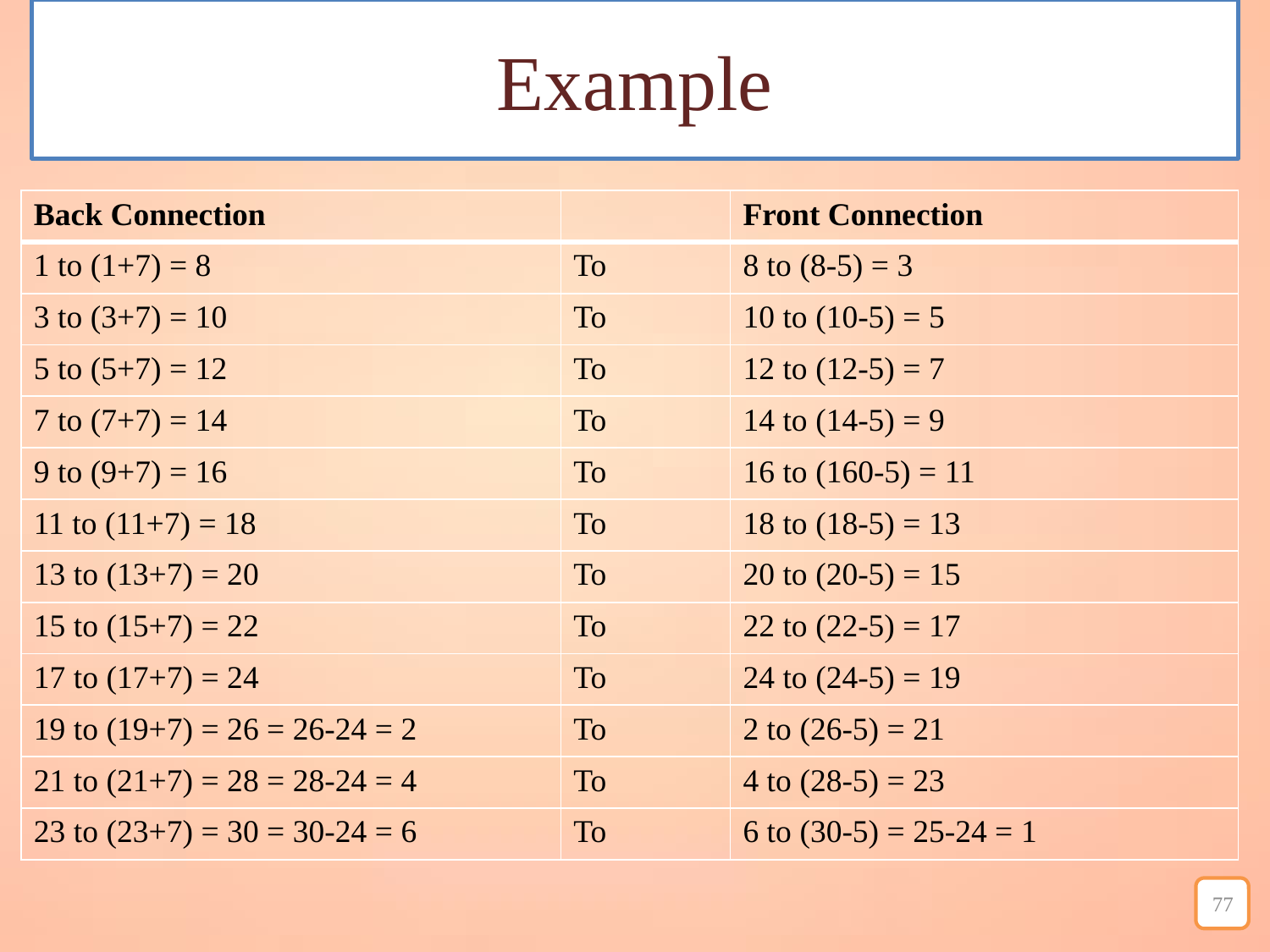

# Example
| Back Connection |  | Front Connection |
| --- | --- | --- |
| 1 to (1+7) = 8 | To | 8 to (8-5) = 3 |
| 3 to (3+7) = 10 | To | 10 to (10-5) = 5 |
| 5 to (5+7) = 12 | To | 12 to (12-5) = 7 |
| 7 to (7+7) = 14 | To | 14 to (14-5) = 9 |
| 9 to (9+7) = 16 | To | 16 to (160-5) = 11 |
| 11 to (11+7) = 18 | To | 18 to (18-5) = 13 |
| 13 to (13+7) = 20 | To | 20 to (20-5) = 15 |
| 15 to (15+7) = 22 | To | 22 to (22-5) = 17 |
| 17 to (17+7) = 24 | To | 24 to (24-5) = 19 |
| 19 to (19+7) = 26 = 26-24 = 2 | To | 2 to (26-5) = 21 |
| 21 to (21+7) = 28 = 28-24 = 4 | To | 4 to (28-5) = 23 |
| 23 to (23+7) = 30 = 30-24 = 6 | To | 6 to (30-5) = 25-24 = 1 |
77